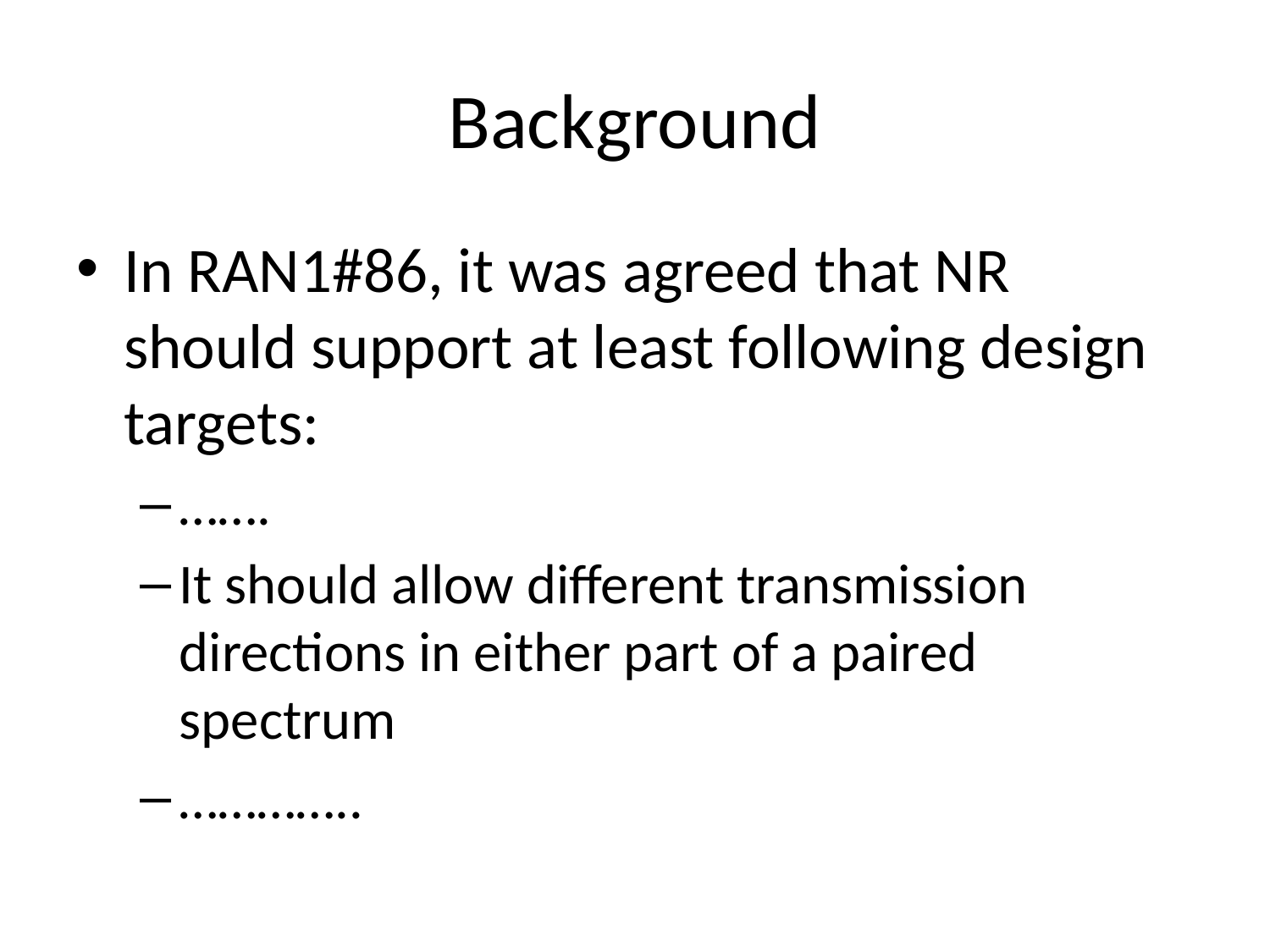

# Background
In RAN1#86, it was agreed that NR should support at least following design targets:
…….
It should allow different transmission directions in either part of a paired spectrum
…………..